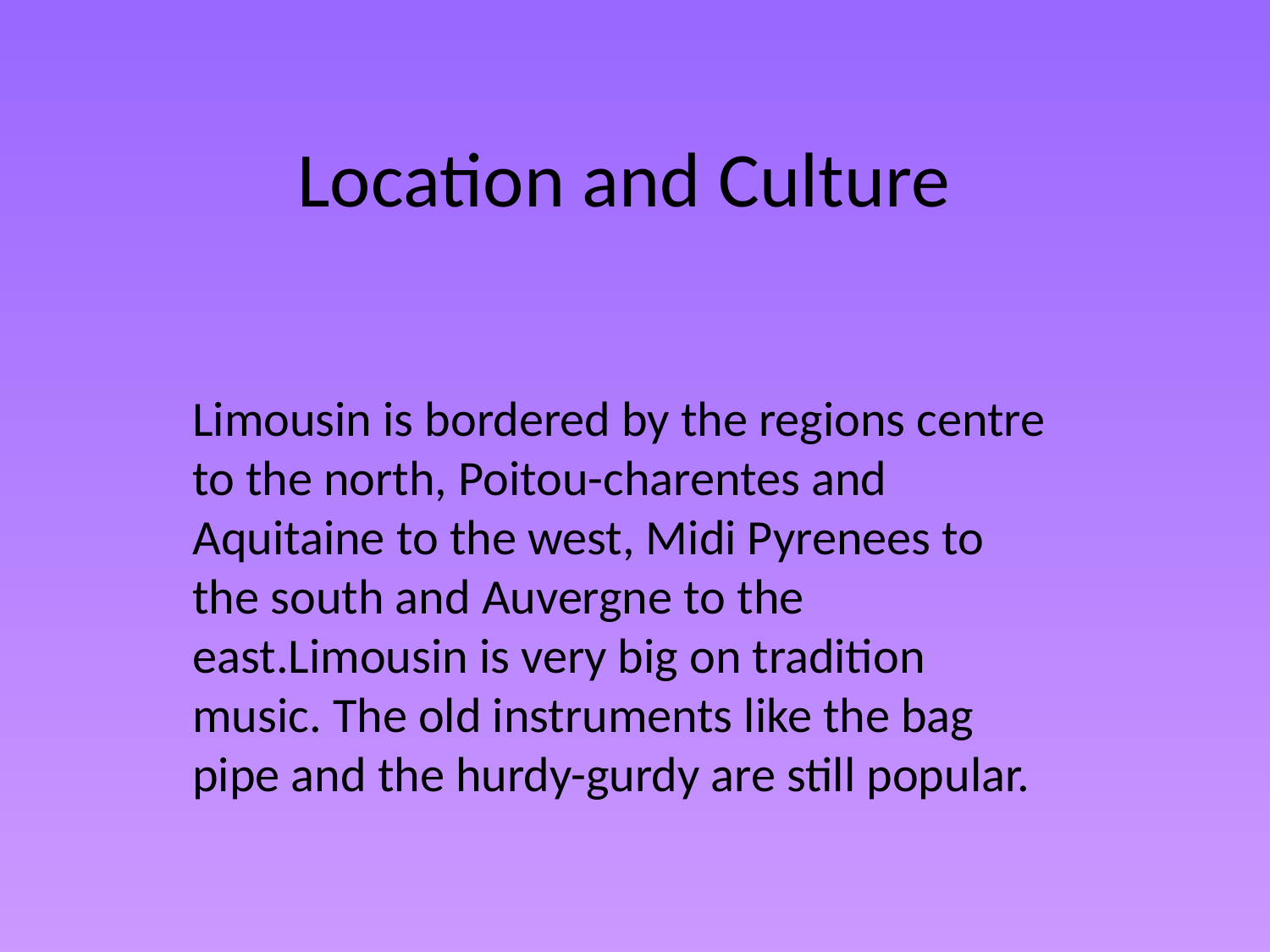

# Location and Culture
Limousin is bordered by the regions centre to the north, Poitou-charentes and Aquitaine to the west, Midi Pyrenees to the south and Auvergne to the east.Limousin is very big on tradition music. The old instruments like the bag pipe and the hurdy-gurdy are still popular.